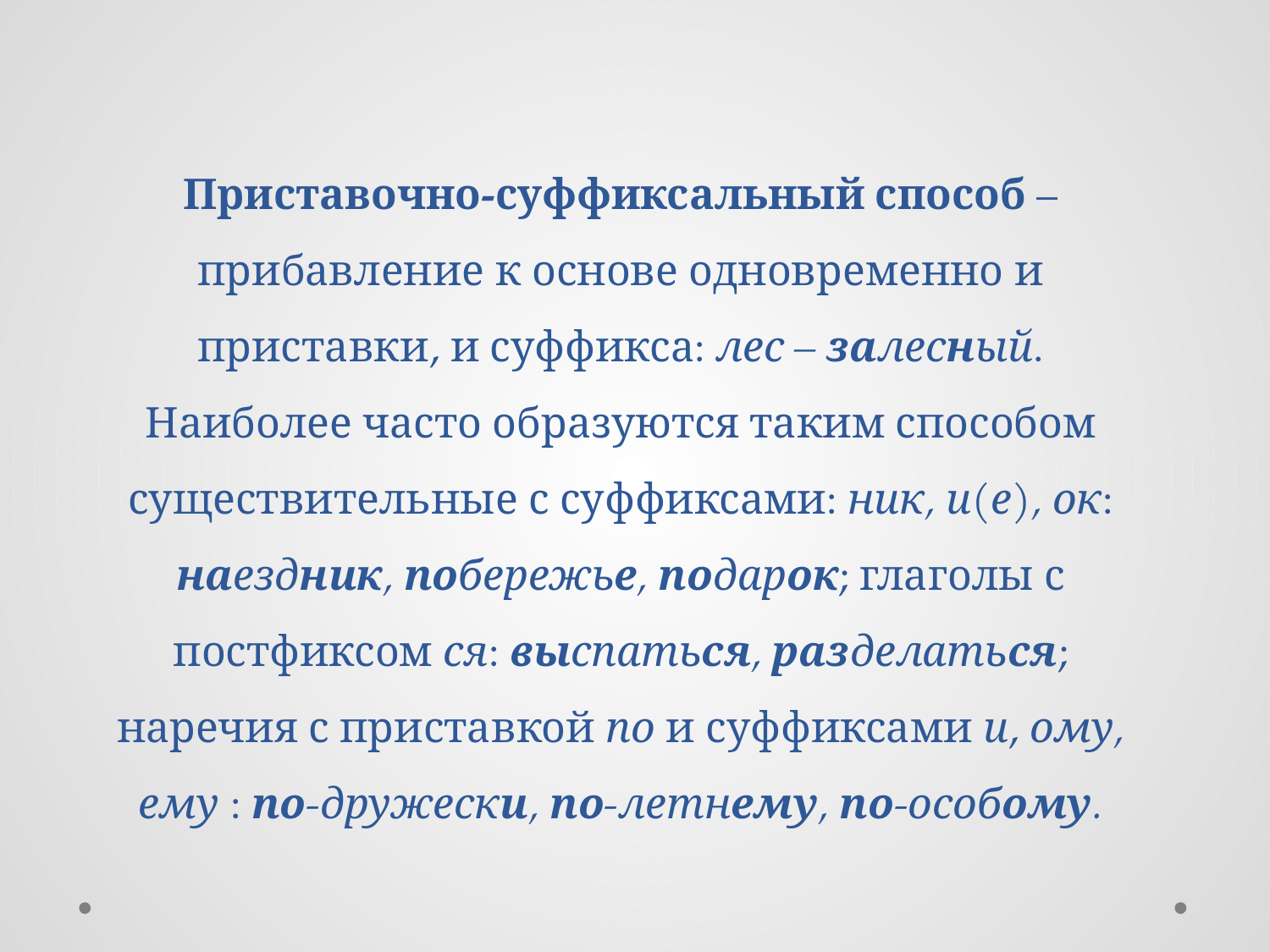

# Приставочно-суффиксальный способ – прибавление к основе одновременно и приставки, и суффикса: лес – залесный. Наиболее часто образуются таким способом существительные с суффиксами: ник, и(е), ок: наездник, побережье, подарок; глаголы с постфиксом ся: выспаться, разделаться; наречия с приставкой по и суффиксами и, ому, ему : по-дружески, по-летнему, по-особому.